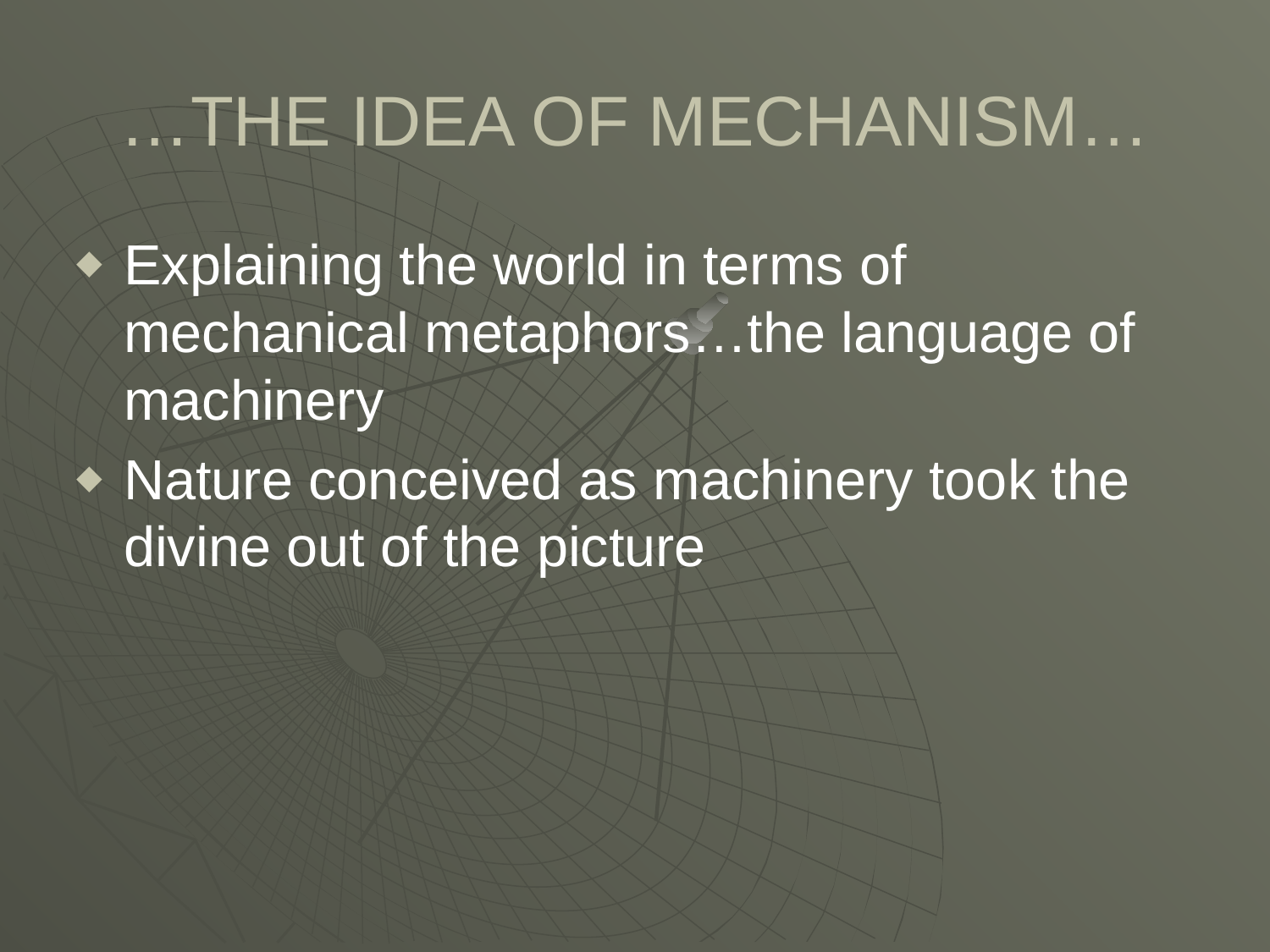

# …THE IDEA OF MECHANISM…
Explaining the world in terms of mechanical metaphors…the language of machinery
Nature conceived as machinery took the divine out of the picture